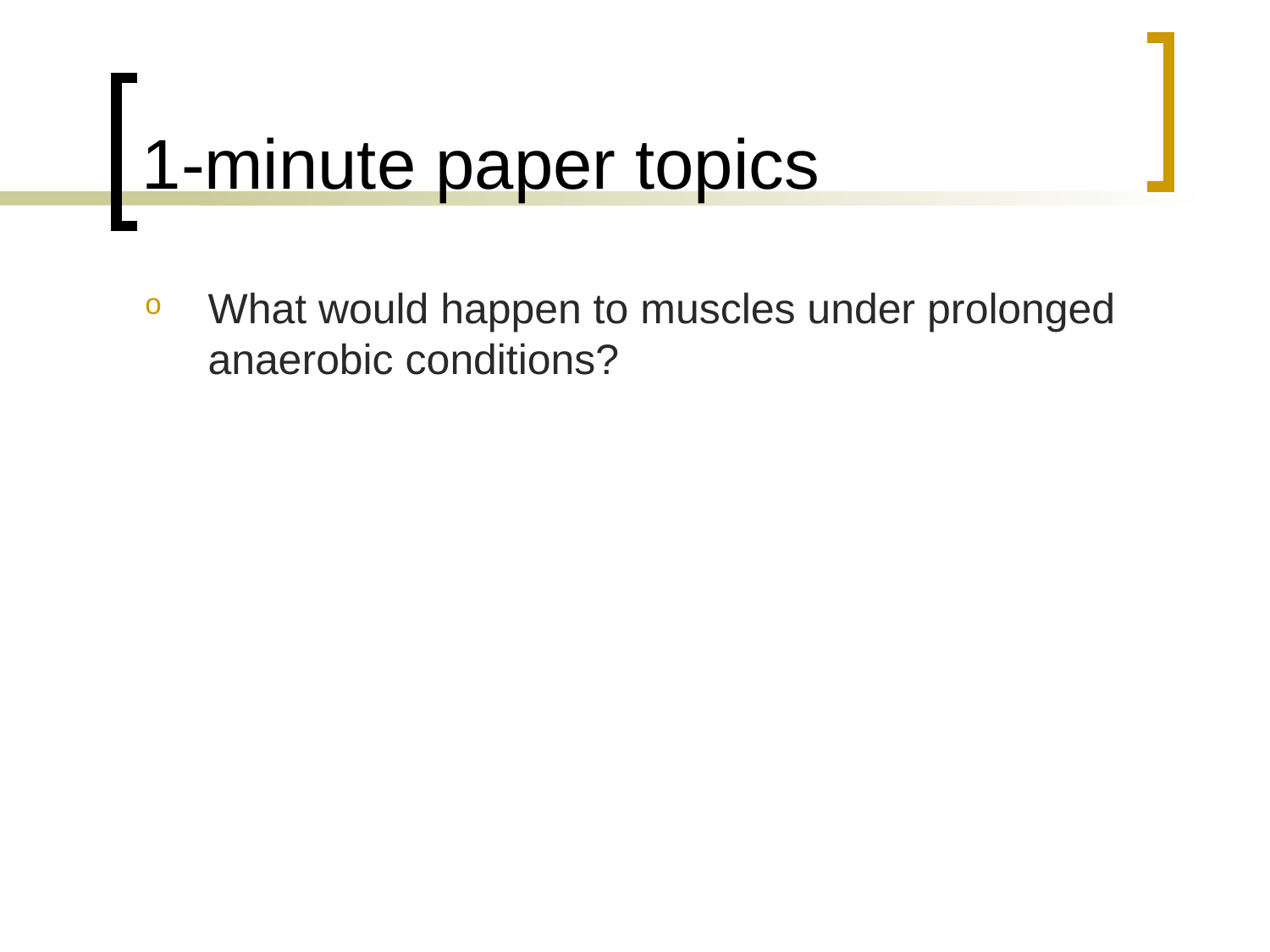

# 1-minute paper topics
What would happen to muscles under prolonged anaerobic conditions?